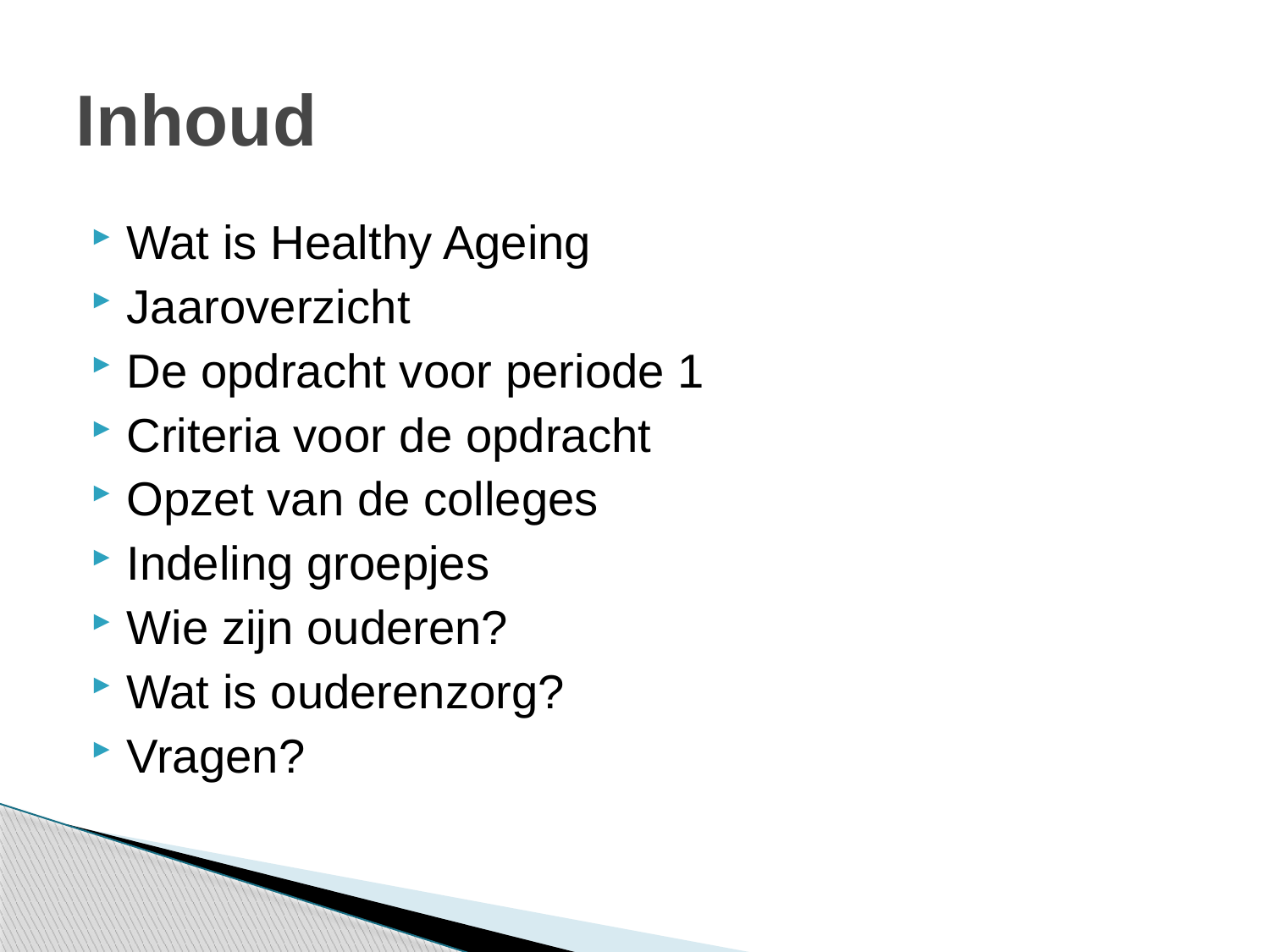

# Inhoud
Wat is Healthy Ageing
Jaaroverzicht
De opdracht voor periode 1
Criteria voor de opdracht
Opzet van de colleges
Indeling groepjes
Wie zijn ouderen?
Wat is ouderenzorg?
Vragen?